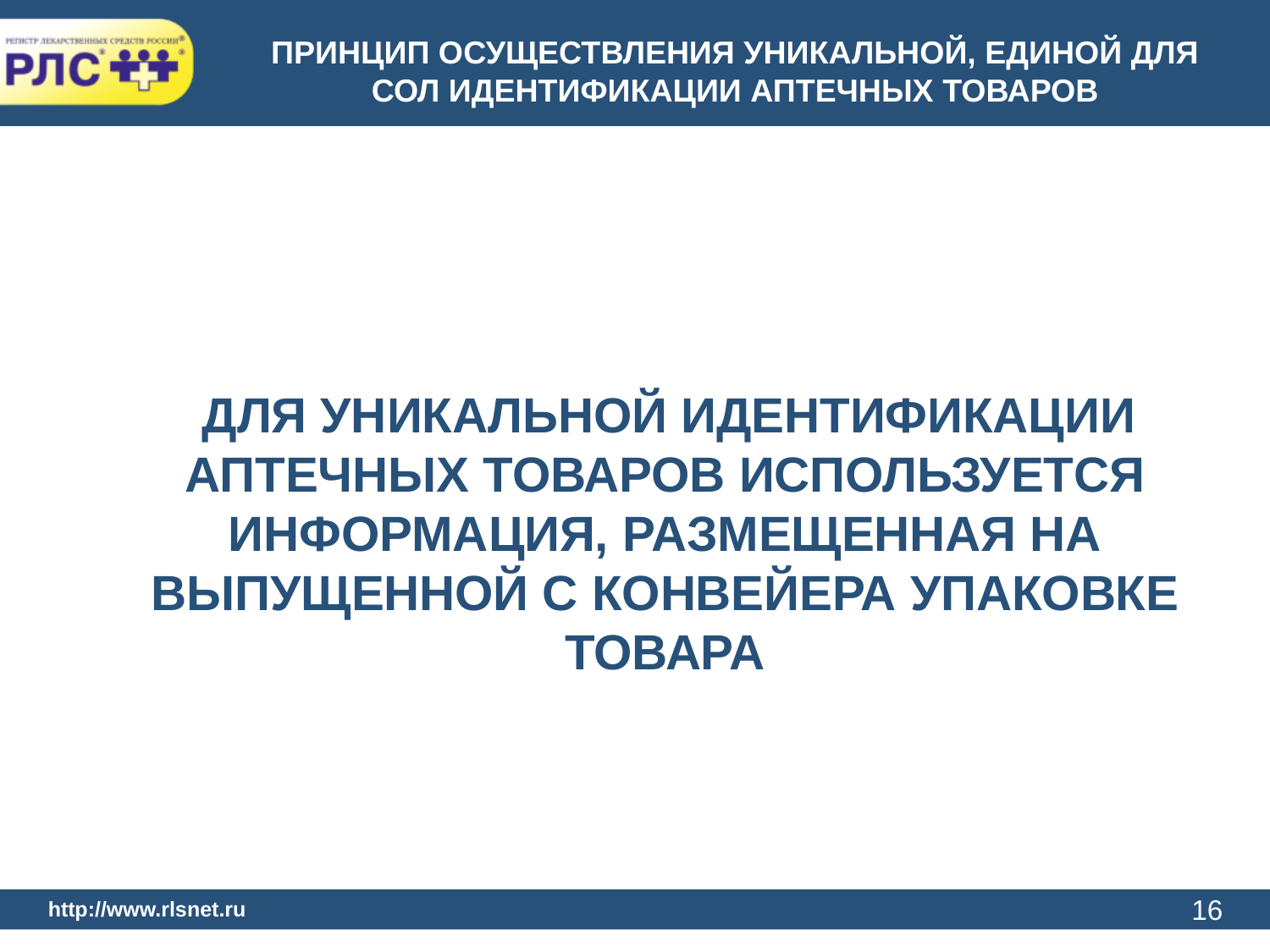

ПРИНЦИП ОСУЩЕСТВЛЕНИЯ УНИКАЛЬНОЙ, ЕДИНОЙ ДЛЯ СОЛ ИДЕНТИФИКАЦИИ АПТЕЧНЫХ ТОВАРОВ

    ДЛЯ УНИКАЛЬНОЙ ИДЕНТИФИКАЦИИ АПТЕЧНЫХ ТОВАРОВ ИСПОЛЬЗУЕТСЯ ИНФОРМАЦИЯ, РАЗМЕЩЕННАЯ НА ВЫПУЩЕННОЙ С КОНВЕЙЕРА УПАКОВКЕ ТОВАРА

16